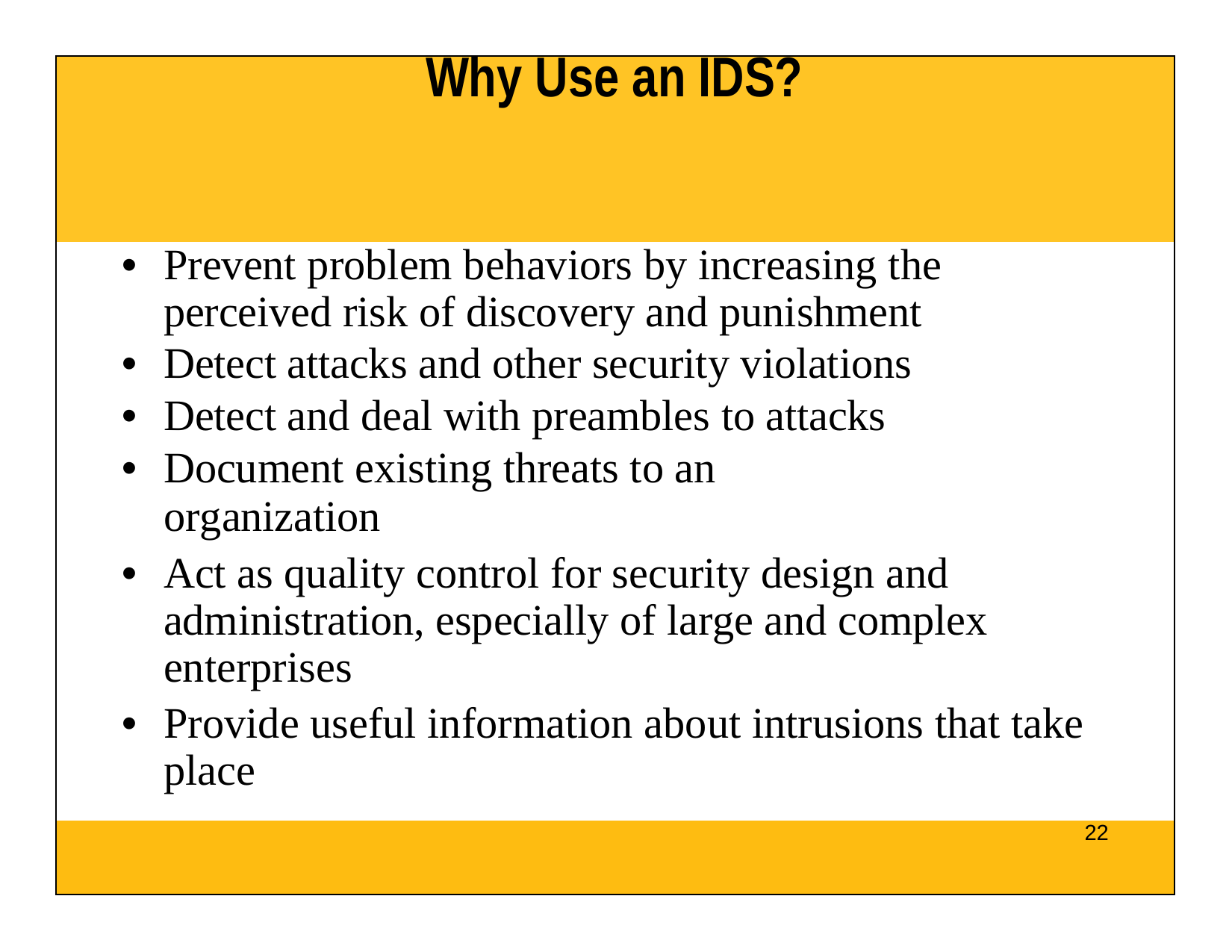

| Why Use an IDS? |
| --- |
| Prevent problem behaviors by increasing the perceived risk of discovery and punishment Detect attacks and other security violations Detect and deal with preambles to attacks Document existing threats to an organization Act as quality control for security design and administration, especially of large and complex enterprises Provide useful information about intrusions that take place |
| 22 |